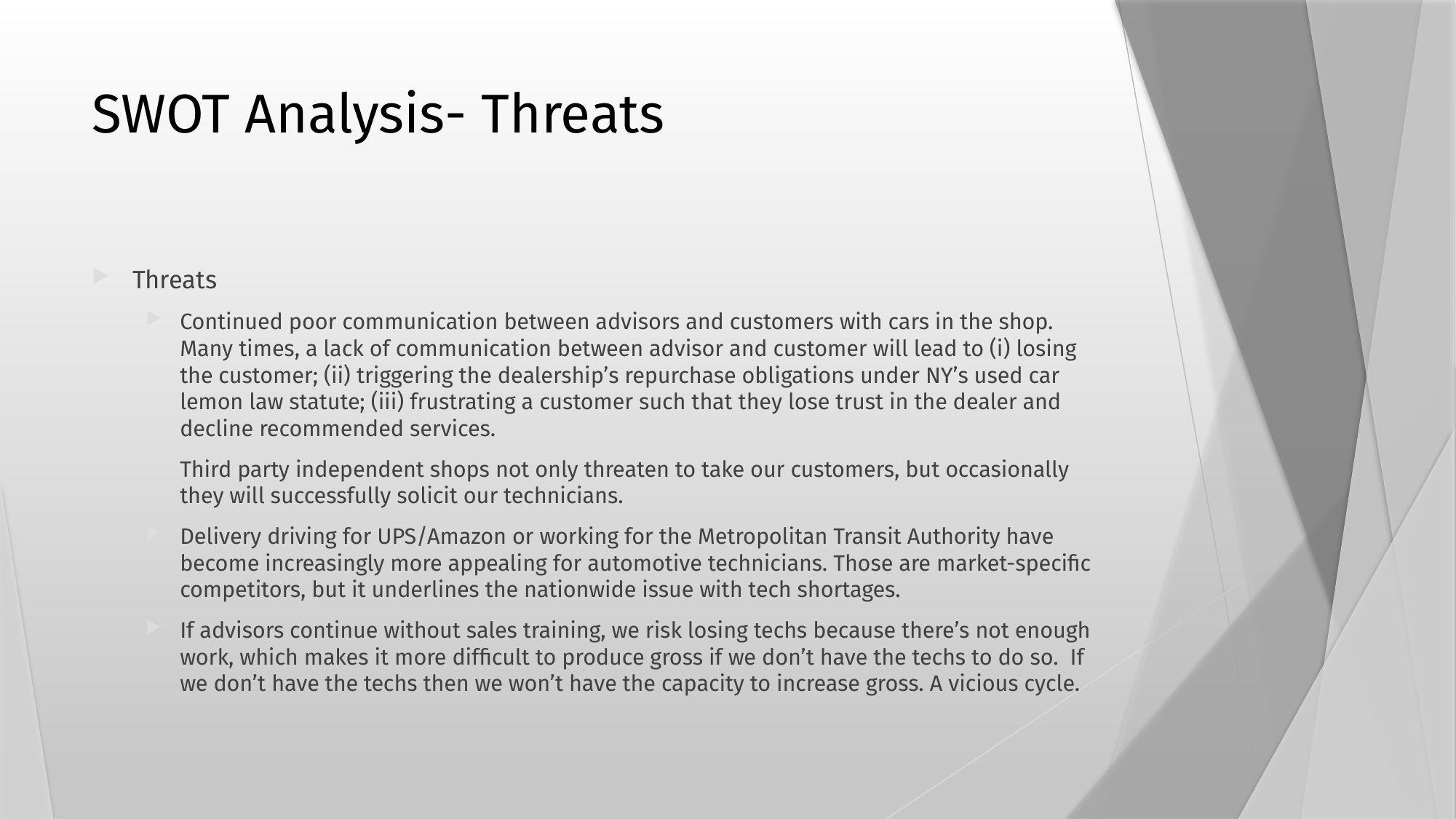

# SWOT Analysis- Threats
Threats
Continued poor communication between advisors and customers with cars in the shop.  Many times, a lack of communication between advisor and customer will lead to (i) losing the customer; (ii) triggering the dealership’s repurchase obligations under NY’s used car lemon law statute; (iii) frustrating a customer such that they lose trust in the dealer and decline recommended services.
Third party independent shops not only threaten to take our customers, but occasionally they will successfully solicit our technicians.
Delivery driving for UPS/Amazon or working for the Metropolitan Transit Authority have become increasingly more appealing for automotive technicians. Those are market-specific competitors, but it underlines the nationwide issue with tech shortages.
If advisors continue without sales training, we risk losing techs because there’s not enough work, which makes it more difficult to produce gross if we don’t have the techs to do so.  If we don’t have the techs then we won’t have the capacity to increase gross. A vicious cycle.